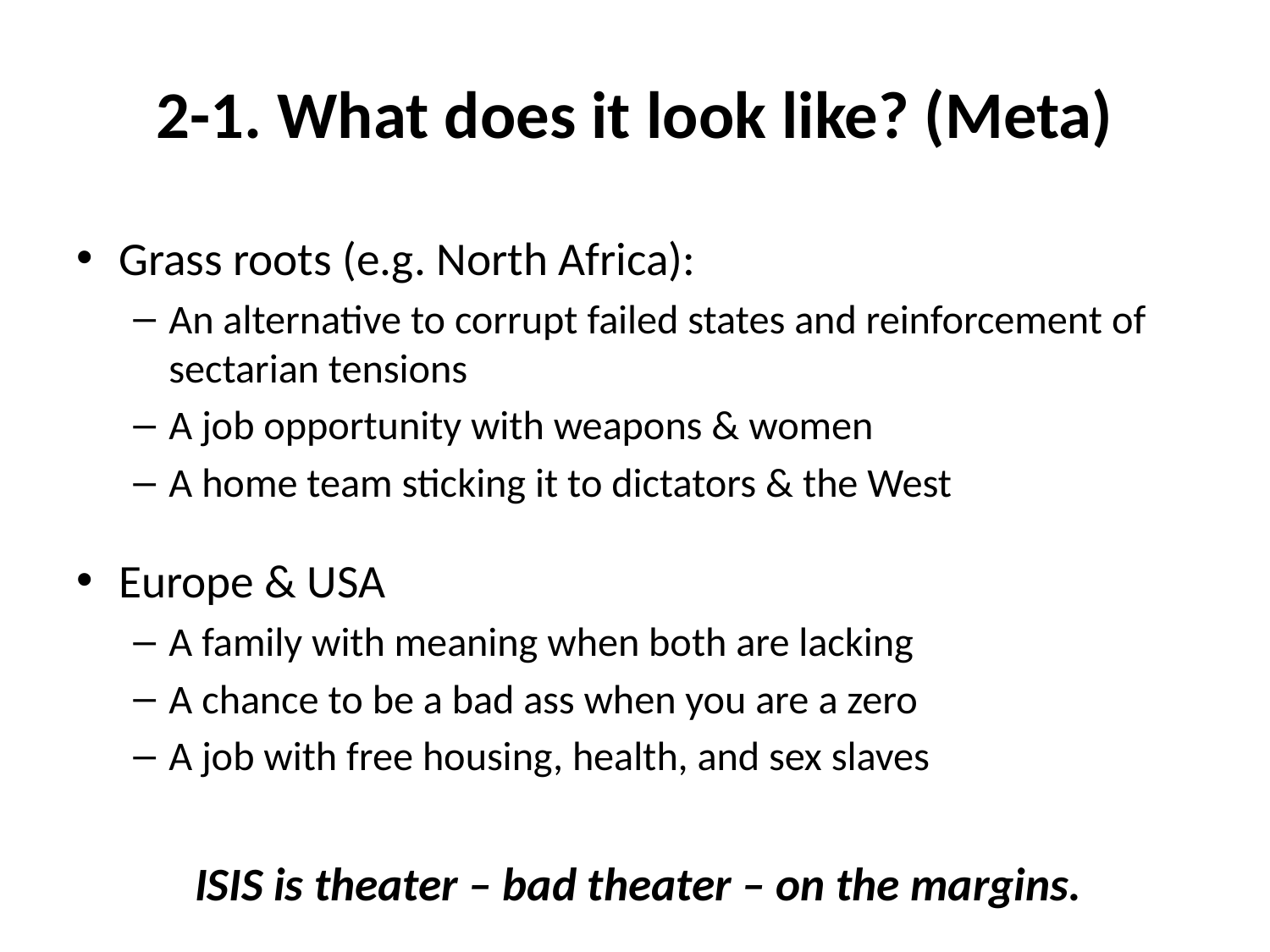

# 2-1. What does it look like? (Meta)
Grass roots (e.g. North Africa):
An alternative to corrupt failed states and reinforcement of sectarian tensions
A job opportunity with weapons & women
A home team sticking it to dictators & the West

Europe & USA
A family with meaning when both are lacking
A chance to be a bad ass when you are a zero
A job with free housing, health, and sex slaves

ISIS is theater – bad theater – on the margins.